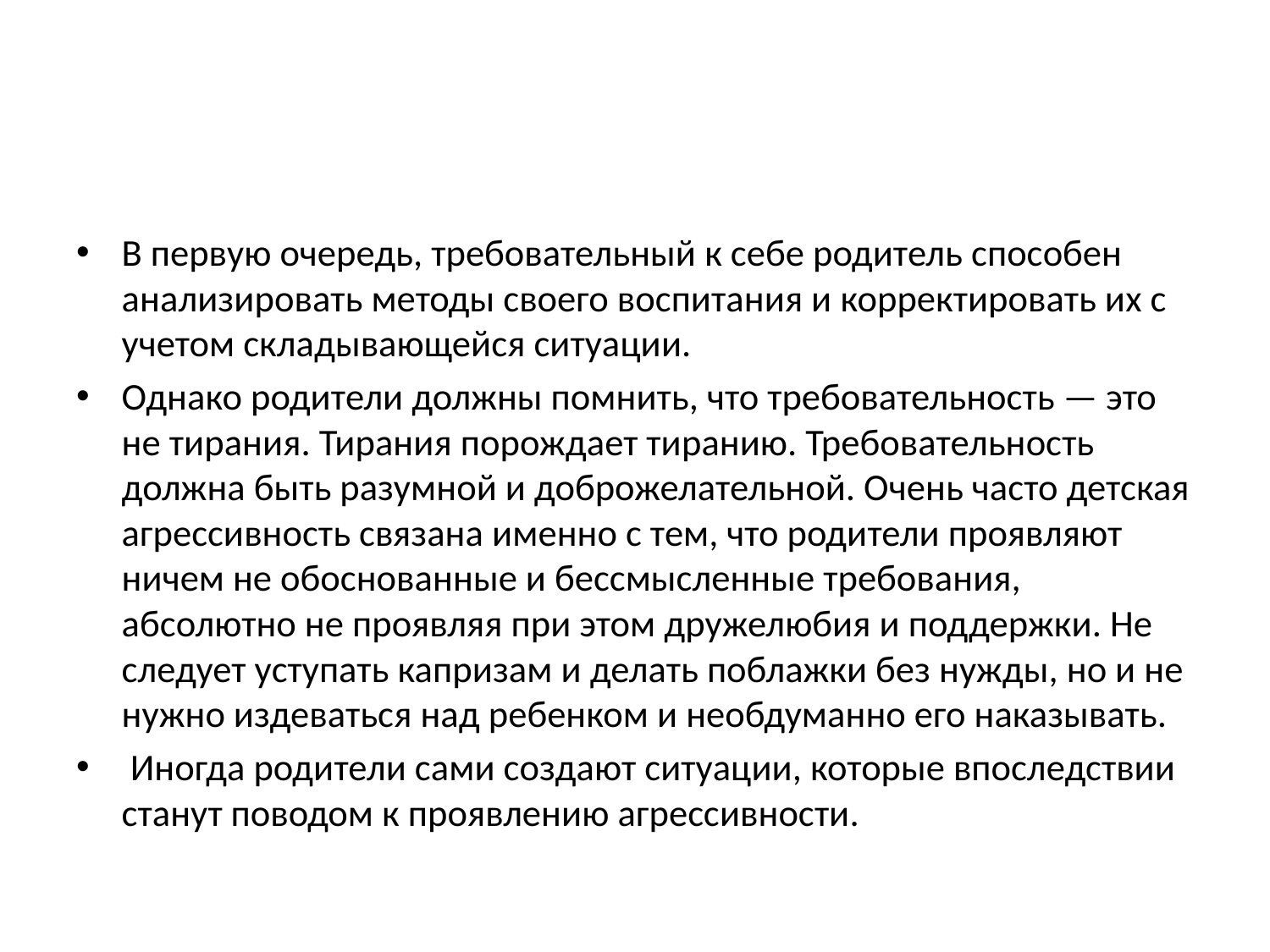

В первую очередь, требовательный к себе родитель способен анализировать методы своего воспитания и корректировать их с учетом складывающейся ситуации.
Однако родители должны помнить, что требовательность — это не тирания. Тирания порождает тиранию. Требовательность должна быть разумной и доброжелательной. Очень часто детская агрессивность связана именно с тем, что родители проявляют ничем не обоснованные и бессмысленные требования, абсолютно не проявляя при этом дружелюбия и поддержки. Не следует уступать капризам и делать поблажки без нужды, но и не нужно издеваться над ребенком и необдуманно его наказывать.
 Иногда родители сами создают ситуации, которые впоследствии станут поводом к проявлению агрессивности.